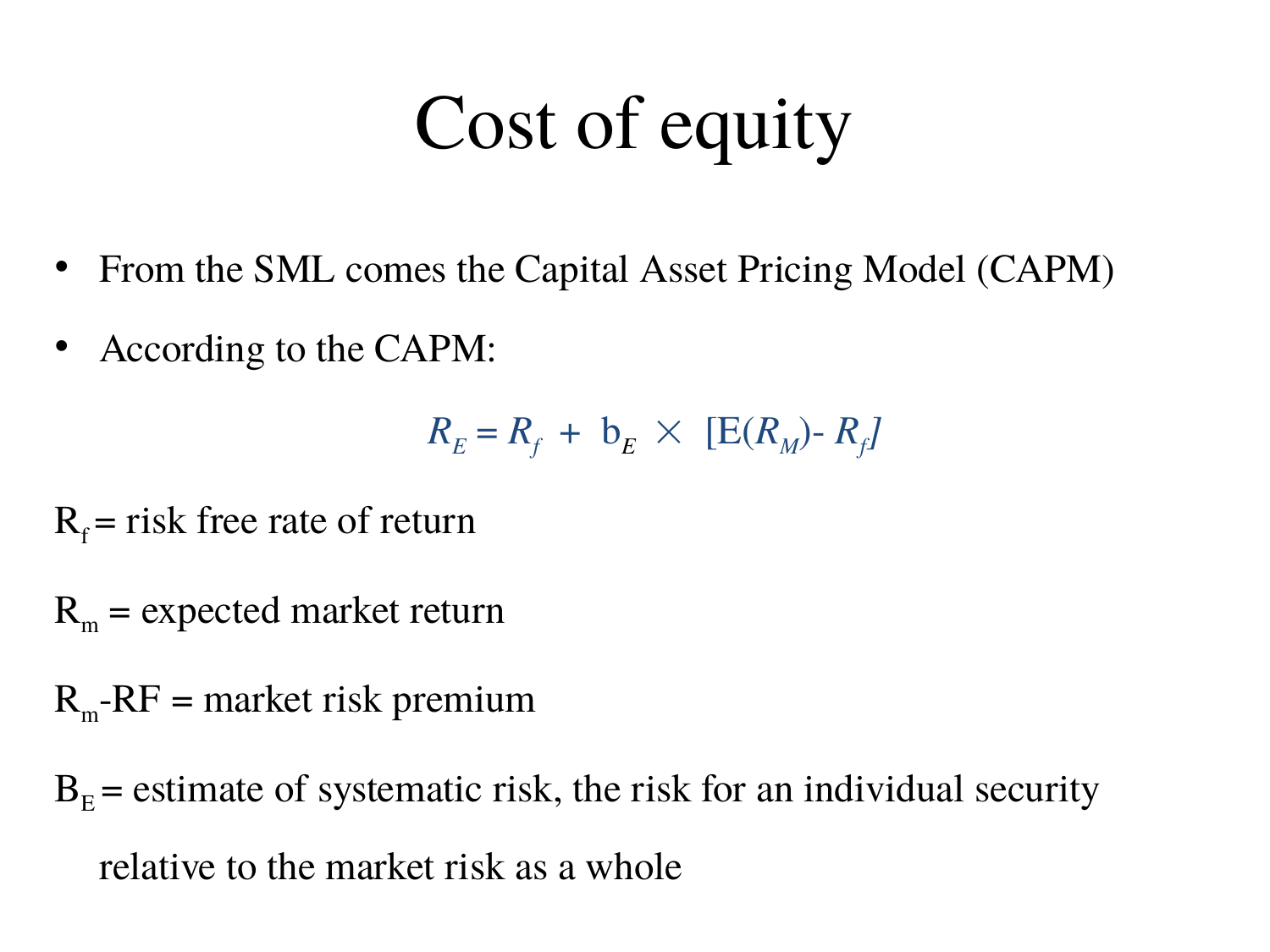

# Cost of equity
From the SML comes the Capital Asset Pricing Model (CAPM)
According to the CAPM:
	 RE = Rf  +  bE   ×  [E(RM)- Rf]
Rf = risk free rate of return
Rm = expected market return
Rm-RF = market risk premium
BE = estimate of systematic risk, the risk for an individual security relative to the market risk as a whole